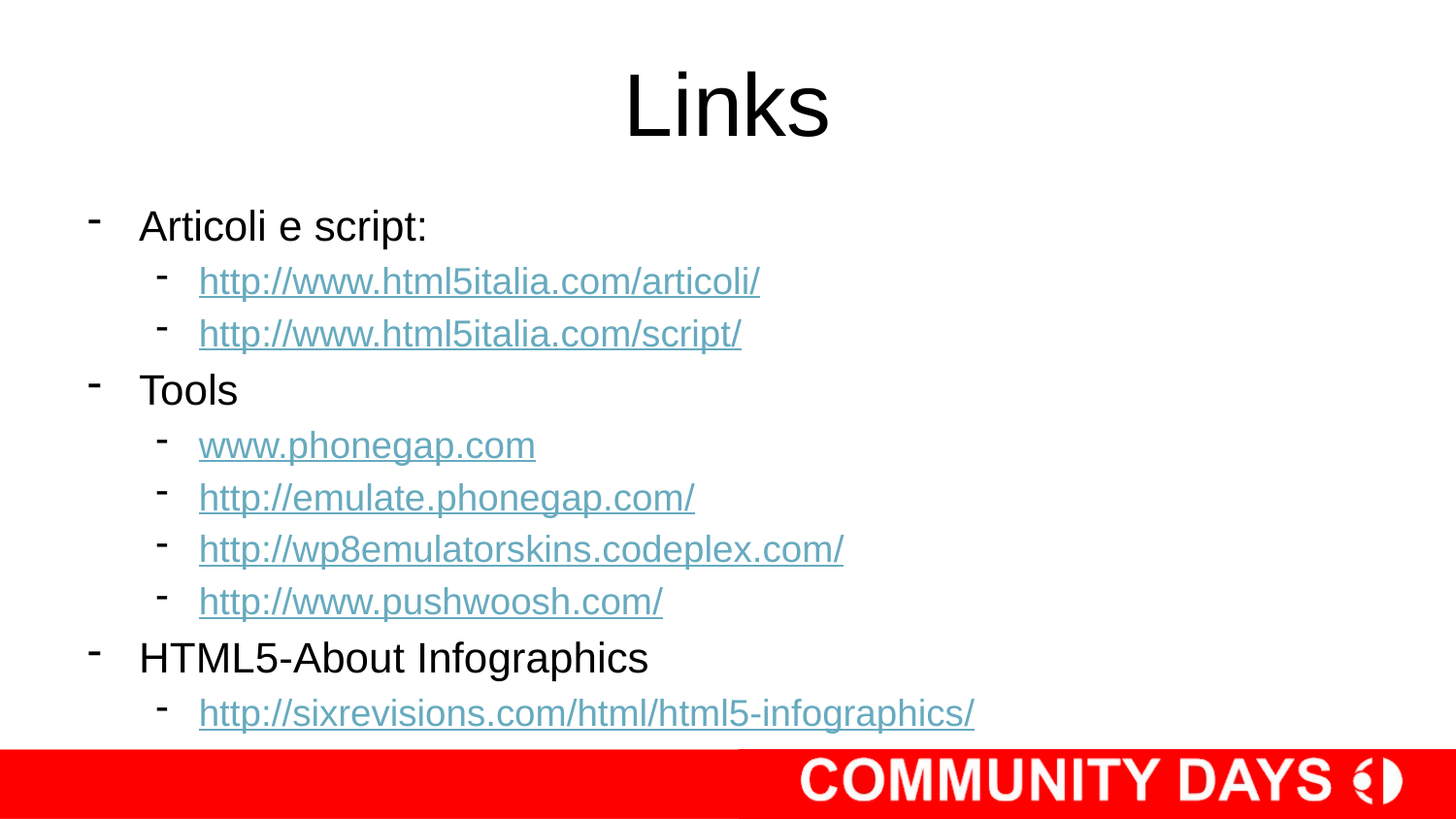

# Links
Articoli e script:
http://www.html5italia.com/articoli/
http://www.html5italia.com/script/
Tools
www.phonegap.com
http://emulate.phonegap.com/
http://wp8emulatorskins.codeplex.com/
http://www.pushwoosh.com/
HTML5-About Infographics
http://sixrevisions.com/html/html5-infographics/